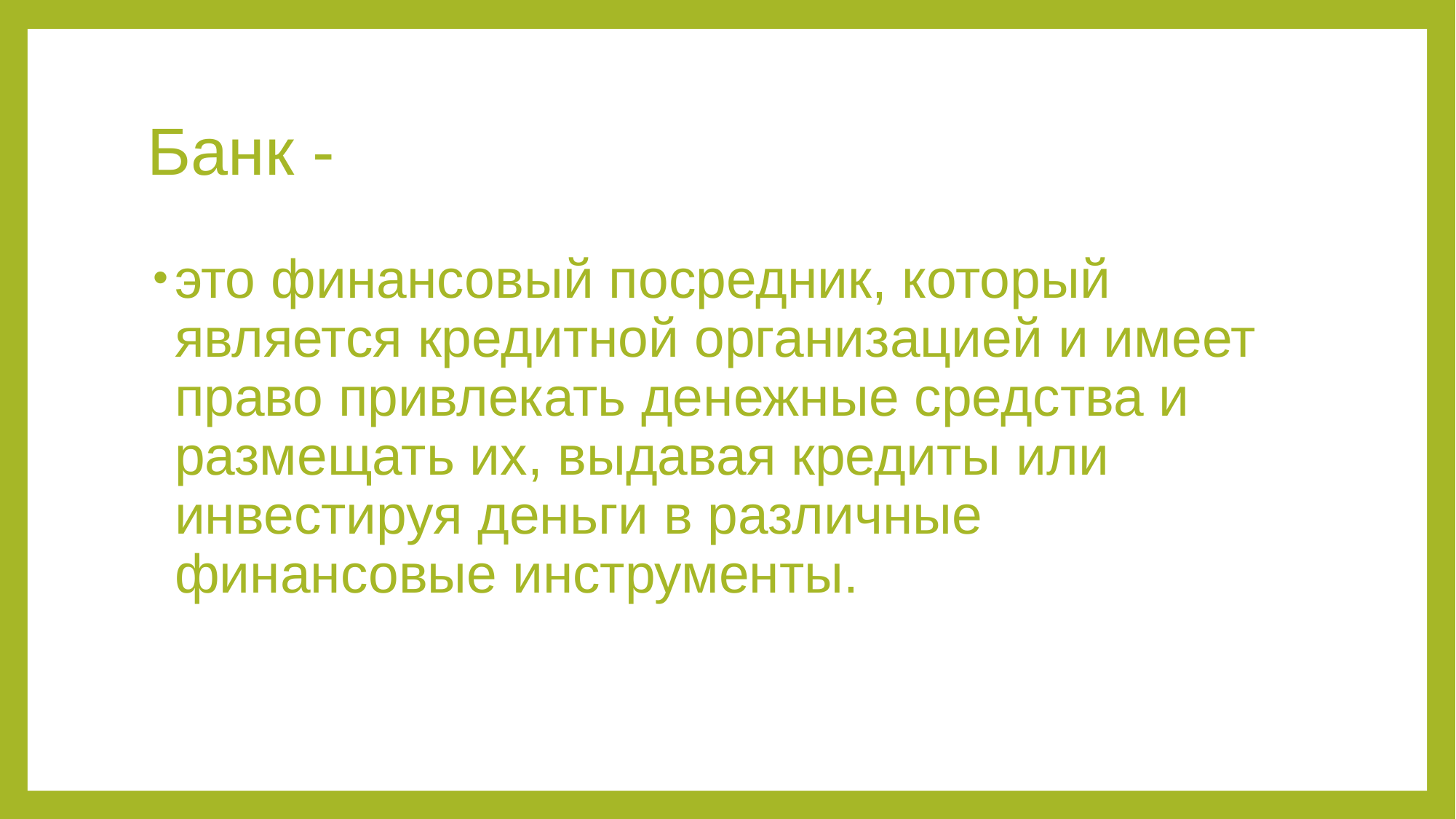

# Банк -
это финансовый посредник, который является кредитной организацией и имеет право привлекать денежные средства и размещать их, выдавая кредиты или инвестируя деньги в различные финансовые инструменты.